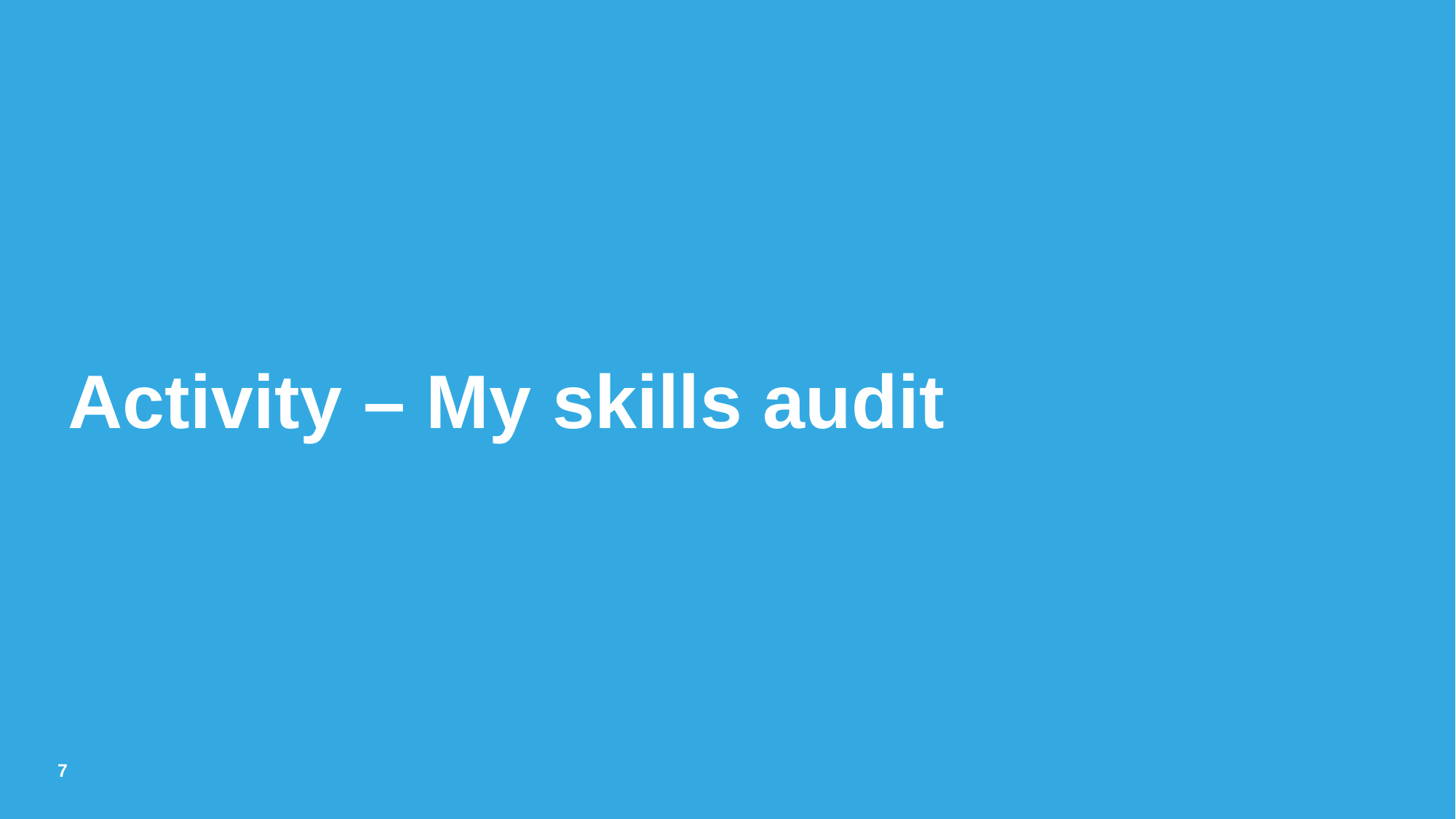

# Activity – My skills audit
7